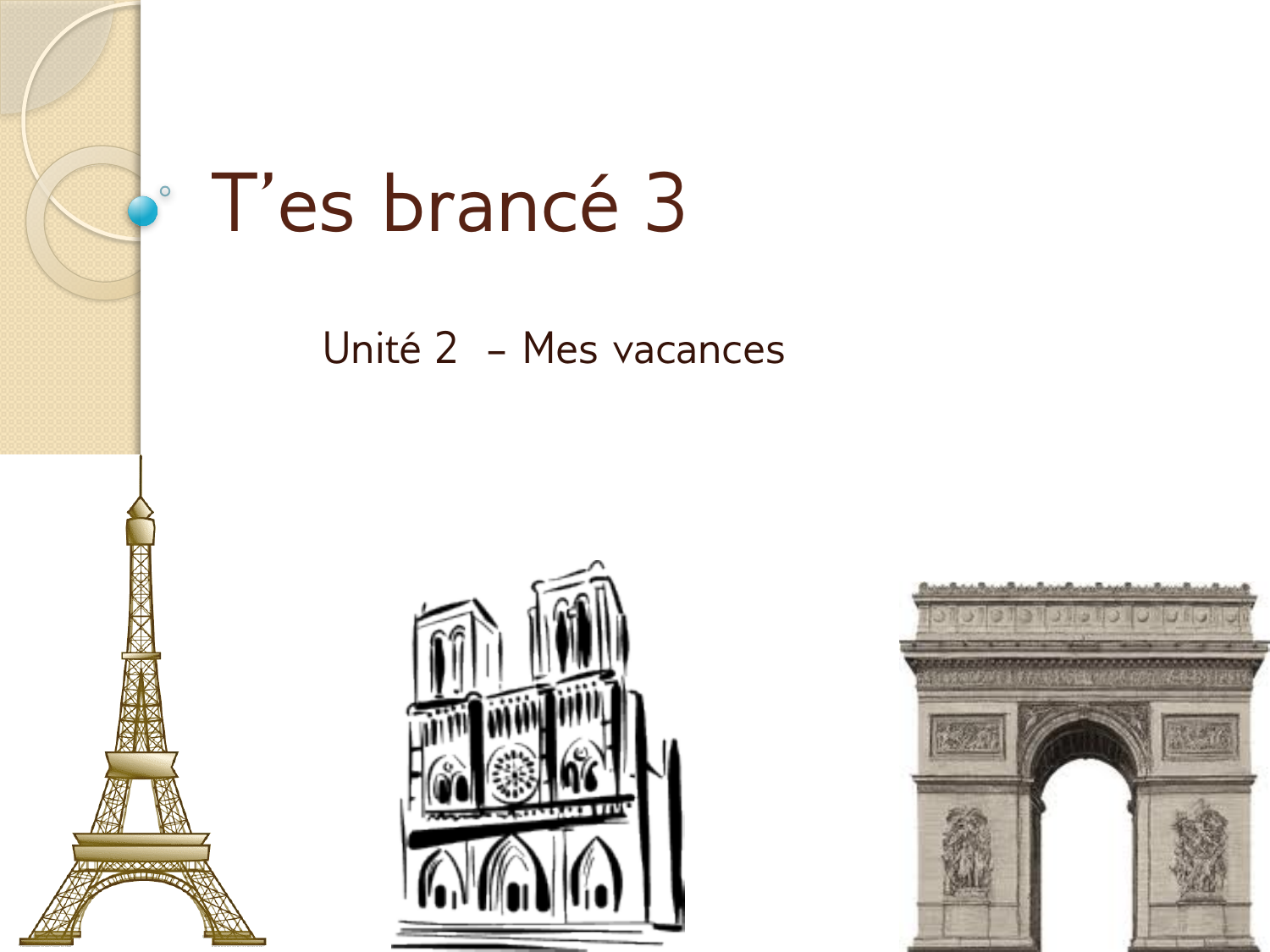

# T’es brancé 3
Unité 2  – Mes vacances